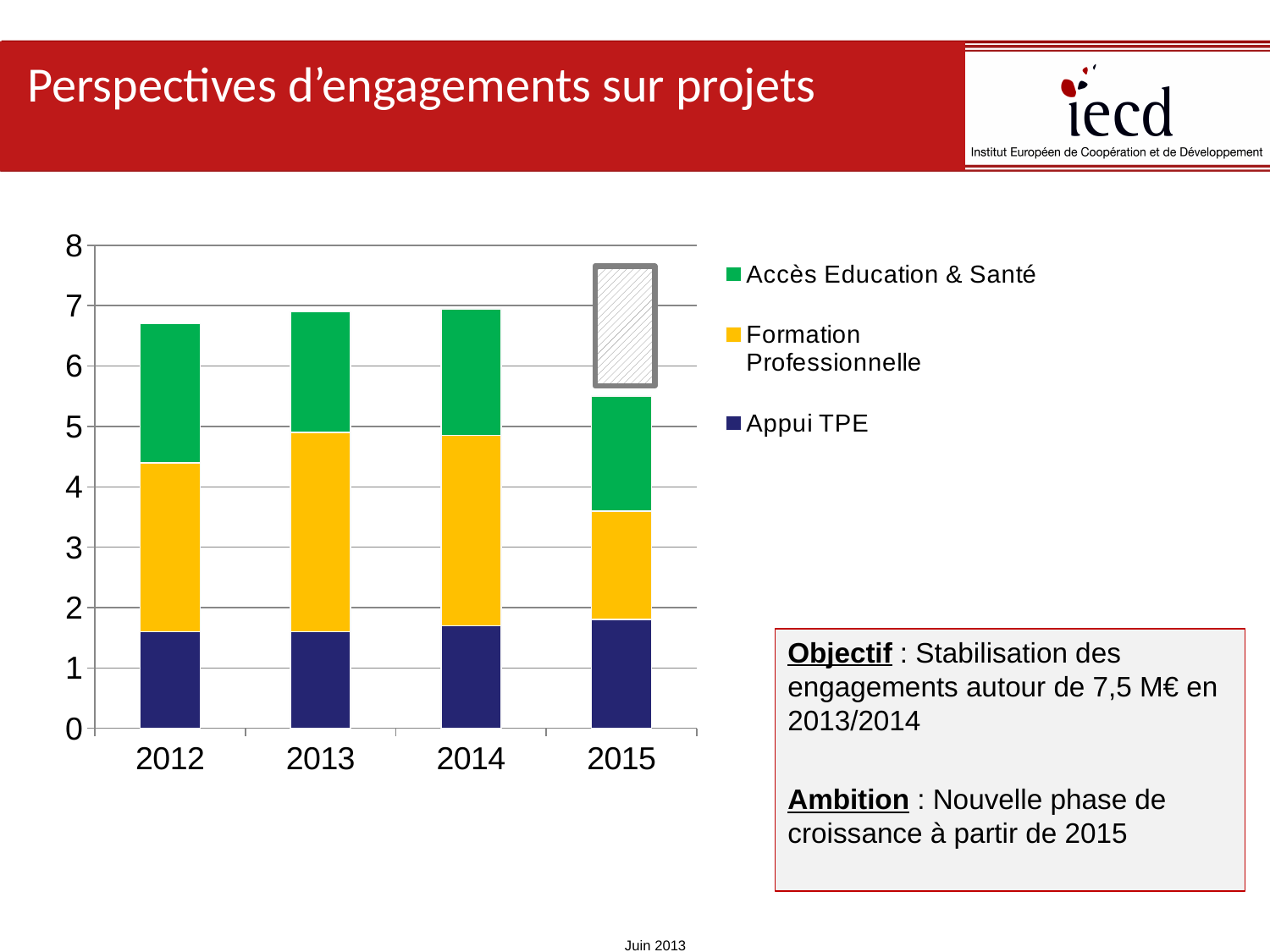

# Perspectives d’engagements sur projets

### Chart

| Category | Appui TPE | Formation Professionnelle | Accès Education & Santé |
|---|---|---|---|
| 2012 | 1.6 | 2.8 | 2.3 |
| 2013 | 1.6 | 3.3 | 2.0 |
| 2014 | 1.7 | 3.15 | 2.1 |
| 2015 | 1.8 | 1.8 | 1.9 |
Objectif : Stabilisation des engagements autour de 7,5 M€ en 2013/2014

Ambition : Nouvelle phase de croissance à partir de 2015